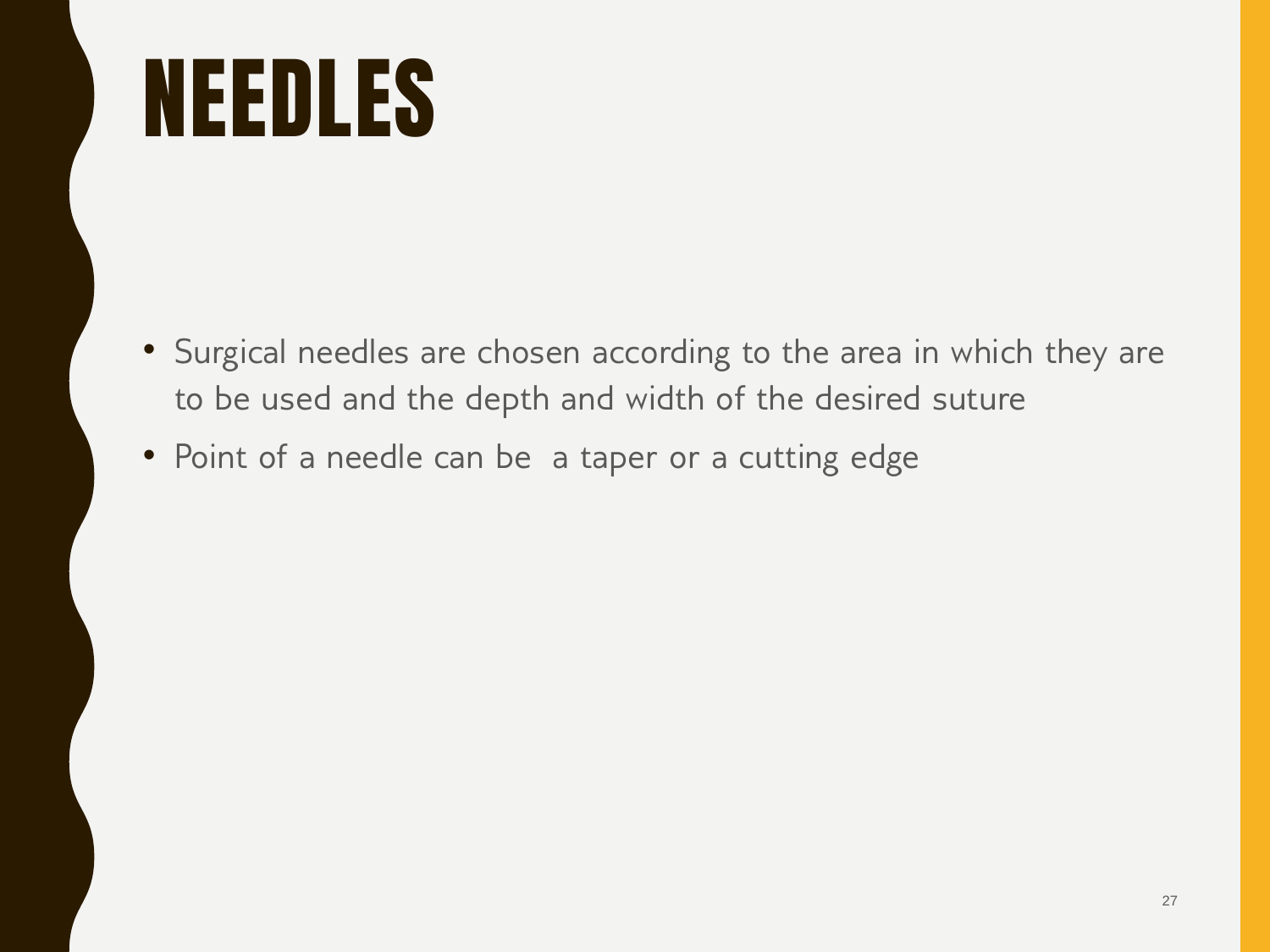

# Needles
Surgical needles are chosen according to the area in which they are to be used and the depth and width of the desired suture
Point of a needle can be  a taper or a cutting edge
 27